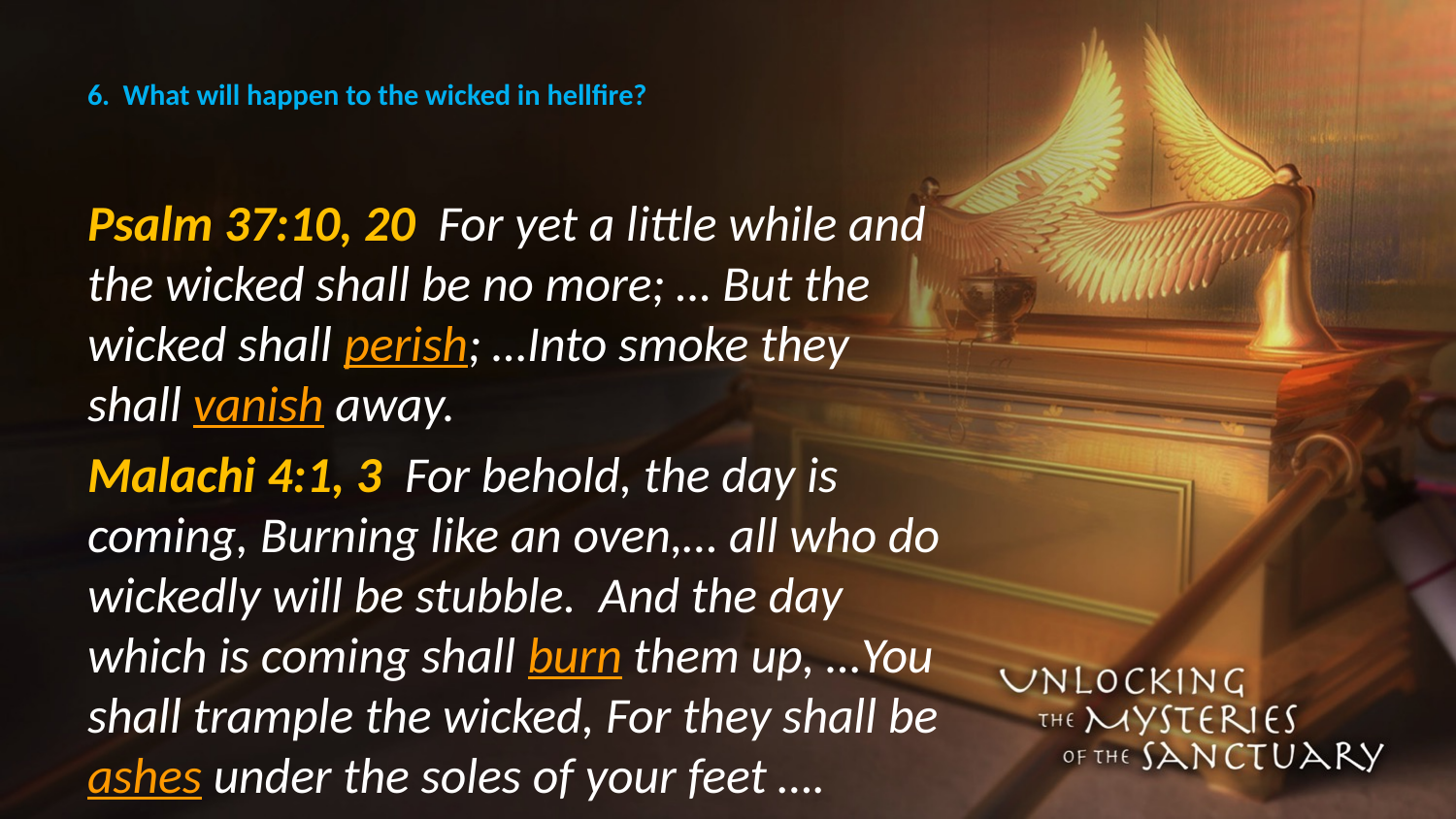

# 6.  What will happen to the wicked in hellfire?
Psalm 37:10, 20  For yet a little while and the wicked shall be no more; … But the wicked shall perish; …Into smoke they shall vanish away.
Malachi 4:1, 3  For behold, the day is coming, Burning like an oven,… all who do wickedly will be stubble.  And the day which is coming shall burn them up, …You shall trample the wicked, For they shall be ashes under the soles of your feet ….